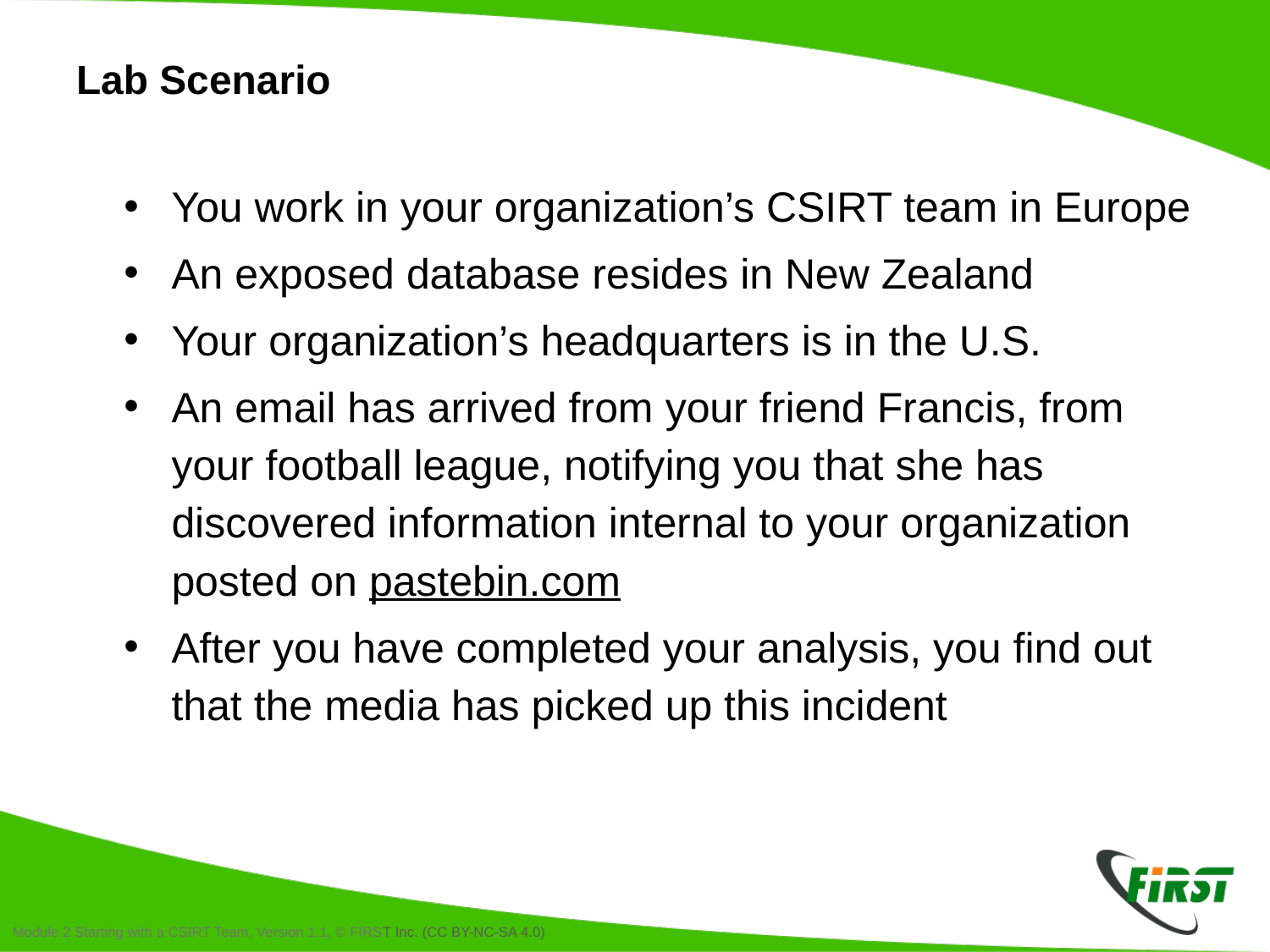

# Lab Scenario
You work in your organization’s CSIRT team in Europe
An exposed database resides in New Zealand
Your organization’s headquarters is in the U.S.
An email has arrived from your friend Francis, from your football league, notifying you that she has discovered information internal to your organization posted on pastebin.com
After you have completed your analysis, you find out that the media has picked up this incident